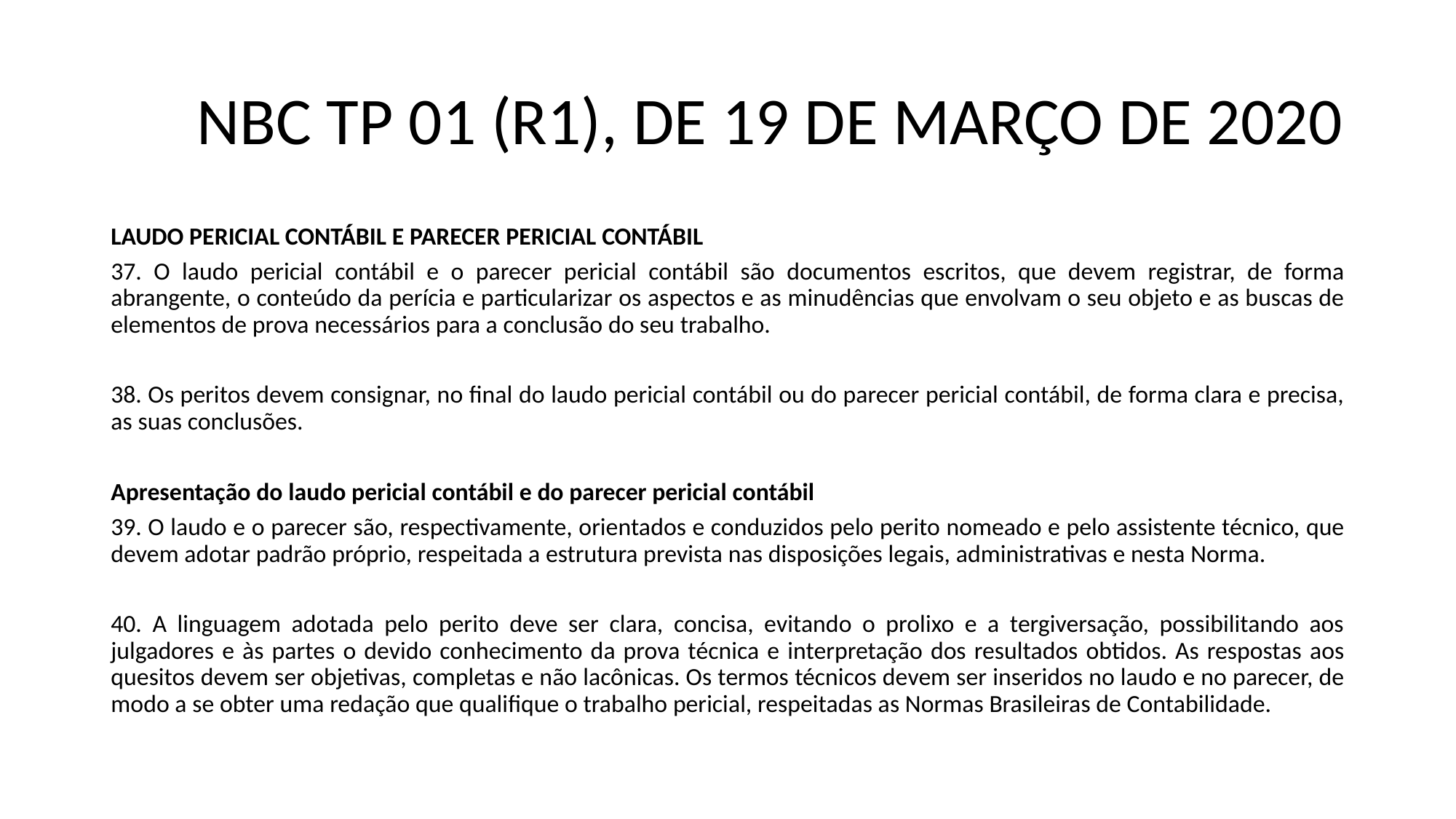

# NBC TP 01 (R1), DE 19 DE MARÇO DE 2020
LAUDO PERICIAL CONTÁBIL E PARECER PERICIAL CONTÁBIL
37. O laudo pericial contábil e o parecer pericial contábil são documentos escritos, que devem registrar, de forma abrangente, o conteúdo da perícia e particularizar os aspectos e as minudências que envolvam o seu objeto e as buscas de elementos de prova necessários para a conclusão do seu trabalho.

38. Os peritos devem consignar, no final do laudo pericial contábil ou do parecer pericial contábil, de forma clara e precisa, as suas conclusões.

Apresentação do laudo pericial contábil e do parecer pericial contábil
39. O laudo e o parecer são, respectivamente, orientados e conduzidos pelo perito nomeado e pelo assistente técnico, que devem adotar padrão próprio, respeitada a estrutura prevista nas disposições legais, administrativas e nesta Norma.

40. A linguagem adotada pelo perito deve ser clara, concisa, evitando o prolixo e a tergiversação, possibilitando aos julgadores e às partes o devido conhecimento da prova técnica e interpretação dos resultados obtidos. As respostas aos quesitos devem ser objetivas, completas e não lacônicas. Os termos técnicos devem ser inseridos no laudo e no parecer, de modo a se obter uma redação que qualifique o trabalho pericial, respeitadas as Normas Brasileiras de Contabilidade.